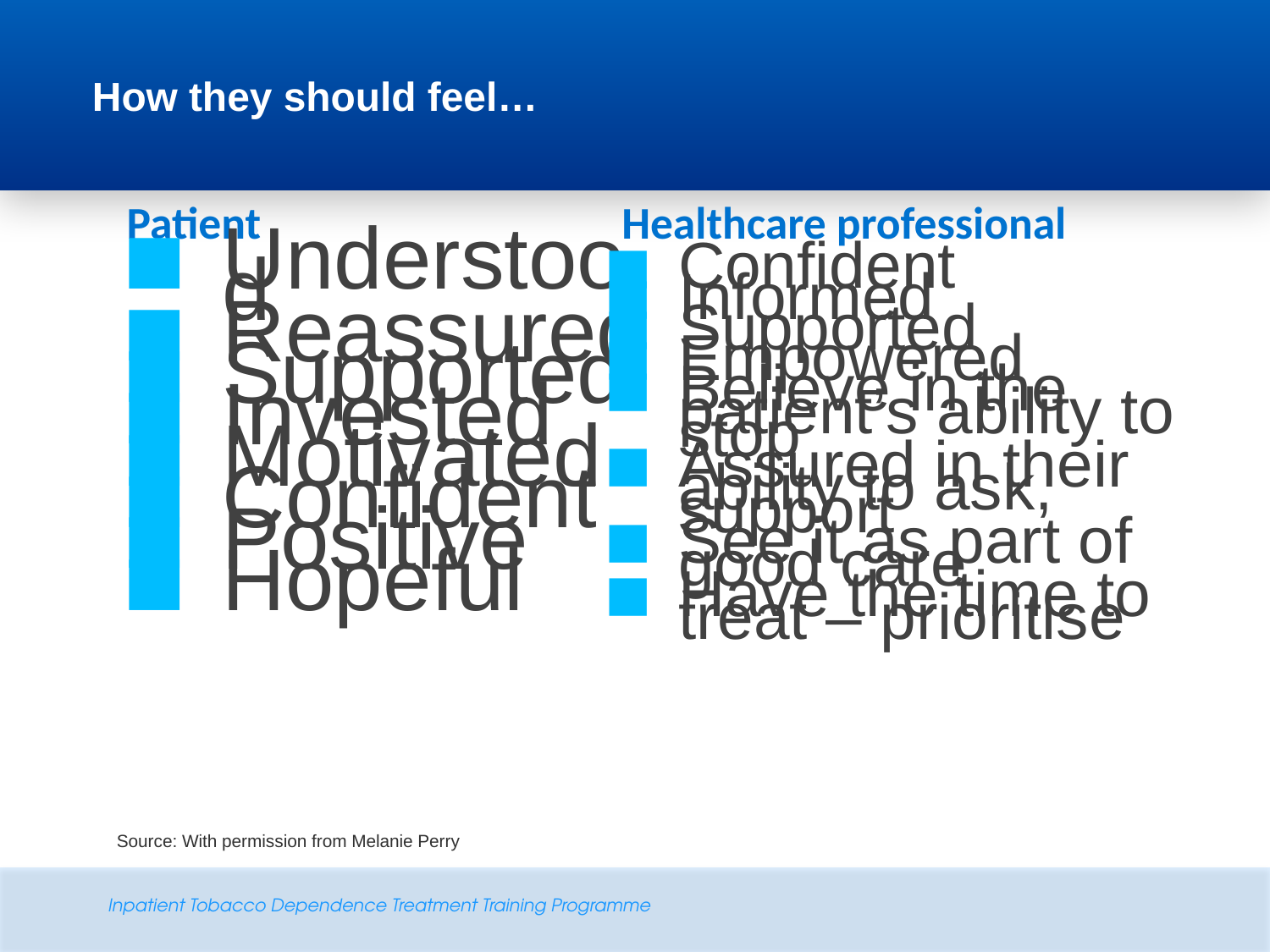

How they should feel…
Patient
Healthcare professional
Understood
Reassured
Supported
Invested
Motivated
Confident
Positive
Hopeful

Confident
Informed
Supported
Empowered
Believe in the patient’s ability to stop
Assured in their ability to ask, support
See it as part of good care
Have the time to treat – prioritise

Source: With permission from Melanie Perry
Inpatient Tobacco Dependence Treatment Training Programme